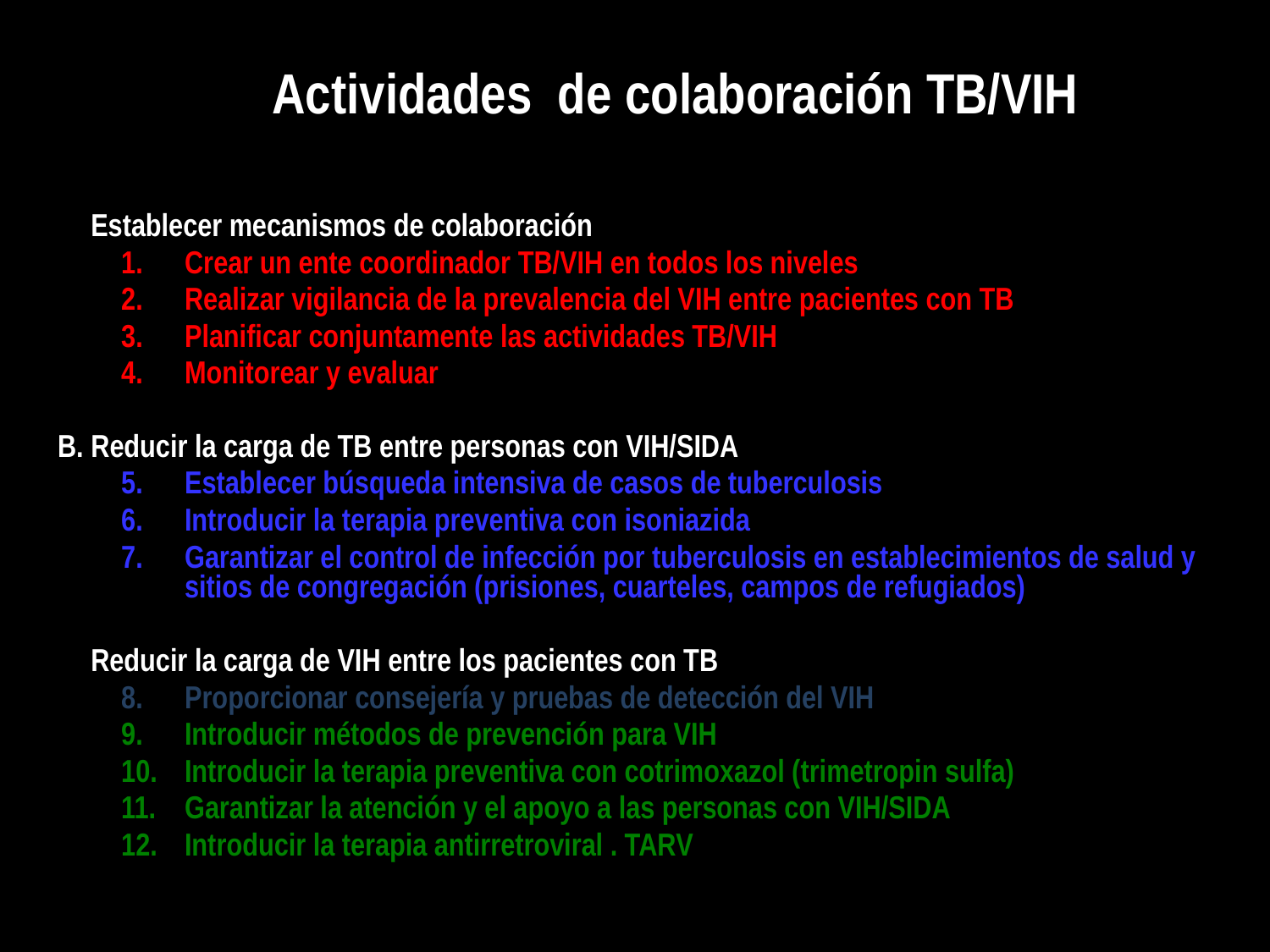

# Actividades  de colaboración TB/VIH
A. Establecer mecanismos de colaboración
Crear un ente coordinador TB/VIH en todos los niveles
Realizar vigilancia de la prevalencia del VIH entre pacientes con TB
Planificar conjuntamente las actividades TB/VIH
Monitorear y evaluar

B. Reducir la carga de TB entre personas con VIH/SIDA
Establecer búsqueda intensiva de casos de tuberculosis
Introducir la terapia preventiva con isoniazida
Garantizar el control de infección por tuberculosis en establecimientos de salud y  sitios de congregación (prisiones, cuarteles, campos de refugiados)

C. Reducir la carga de VIH entre los pacientes con TB
Proporcionar consejería y pruebas de detección del VIH
Introducir métodos de prevención para VIH
Introducir la terapia preventiva con cotrimoxazol (trimetropin sulfa)
Garantizar la atención y el apoyo a las personas con VIH/SIDA
Introducir la terapia antirretroviral . TARV